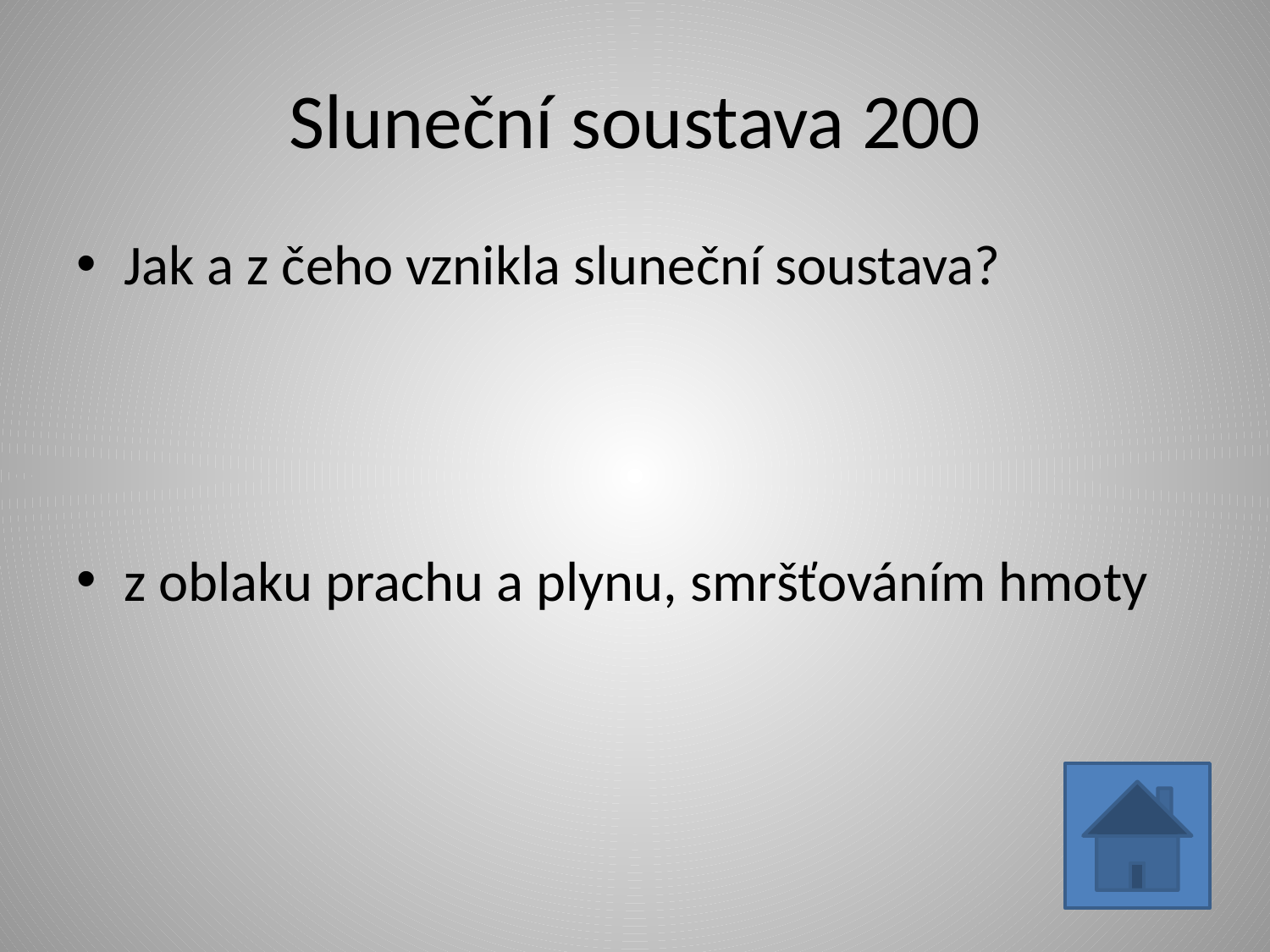

# Sluneční soustava 200
Jak a z čeho vznikla sluneční soustava?

z oblaku prachu a plynu, smršťováním hmoty